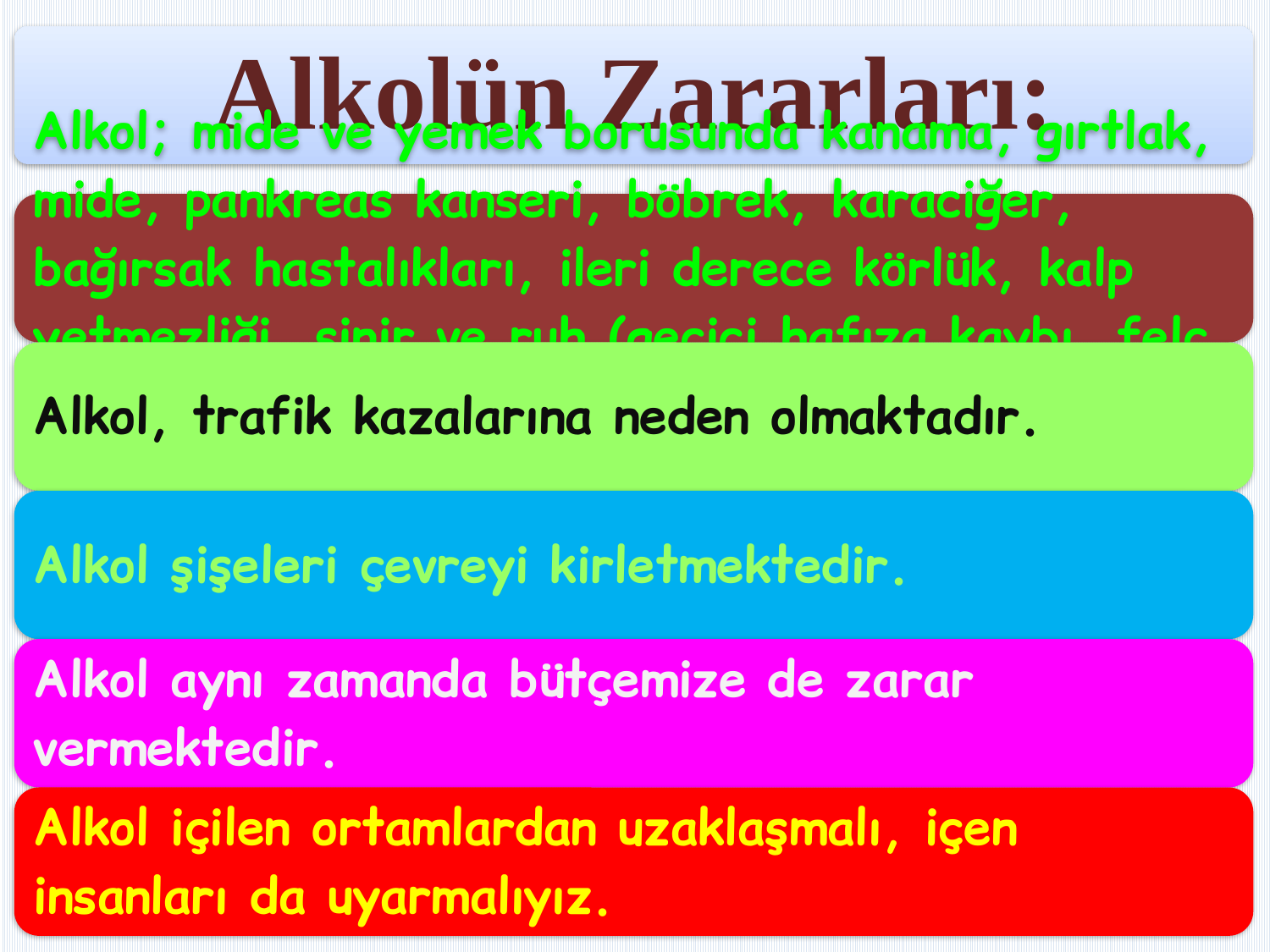

Alkolün Zararları:
Alkol şişeleri çevreyi kirletmektedir.
Alkol aynı zamanda bütçemize de zarar vermektedir.
Alkol içilen ortamlardan uzaklaşmalı, içen insanları da uyarmalıyız.